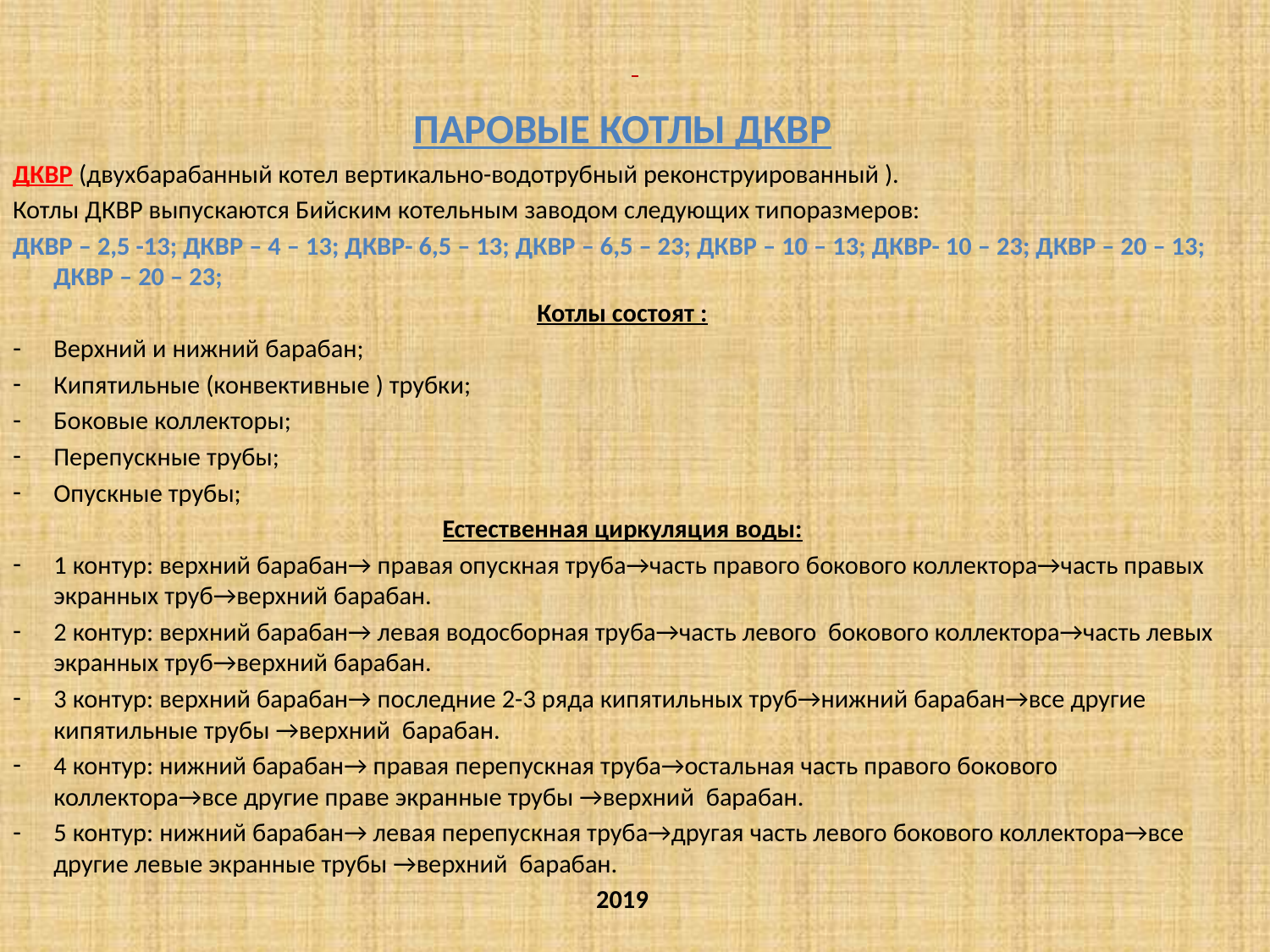

#
ПАРОВЫЕ КОТЛЫ ДКВР
ДКВР (двухбарабанный котел вертикально-водотрубный реконструированный ).
Котлы ДКВР выпускаются Бийским котельным заводом следующих типоразмеров:
ДКВР – 2,5 -13; ДКВР – 4 – 13; ДКВР- 6,5 – 13; ДКВР – 6,5 – 23; ДКВР – 10 – 13; ДКВР- 10 – 23; ДКВР – 20 – 13; ДКВР – 20 – 23;
Котлы состоят :
Верхний и нижний барабан;
Кипятильные (конвективные ) трубки;
Боковые коллекторы;
Перепускные трубы;
Опускные трубы;
Естественная циркуляция воды:
1 контур: верхний барабан→ правая опускная труба→часть правого бокового коллектора→часть правых экранных труб→верхний барабан.
2 контур: верхний барабан→ левая водосборная труба→часть левого  бокового коллектора→часть левых экранных труб→верхний барабан.
3 контур: верхний барабан→ последние 2-3 ряда кипятильных труб→нижний барабан→все другие кипятильные трубы →верхний  барабан.
4 контур: нижний барабан→ правая перепускная труба→остальная часть правого бокового коллектора→все другие праве экранные трубы →верхний  барабан.
5 контур: нижний барабан→ левая перепускная труба→другая часть левого бокового коллектора→все другие левые экранные трубы →верхний  барабан.
2019